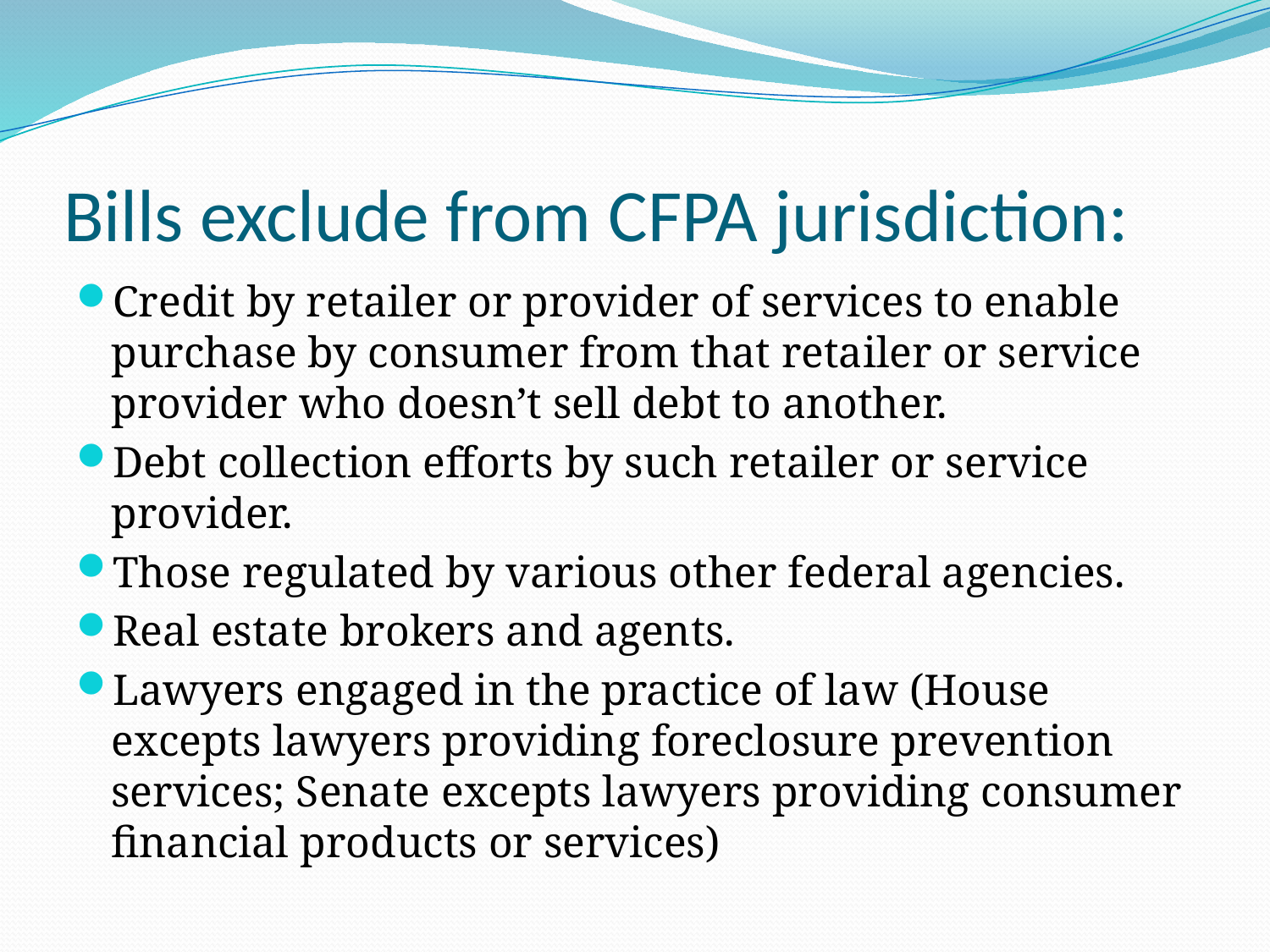

Bills exclude from CFPA jurisdiction:
Credit by retailer or provider of services to enable purchase by consumer from that retailer or service provider who doesn’t sell debt to another.
Debt collection efforts by such retailer or service provider.
Those regulated by various other federal agencies.
Real estate brokers and agents.
Lawyers engaged in the practice of law (House excepts lawyers providing foreclosure prevention services; Senate excepts lawyers providing consumer financial products or services)